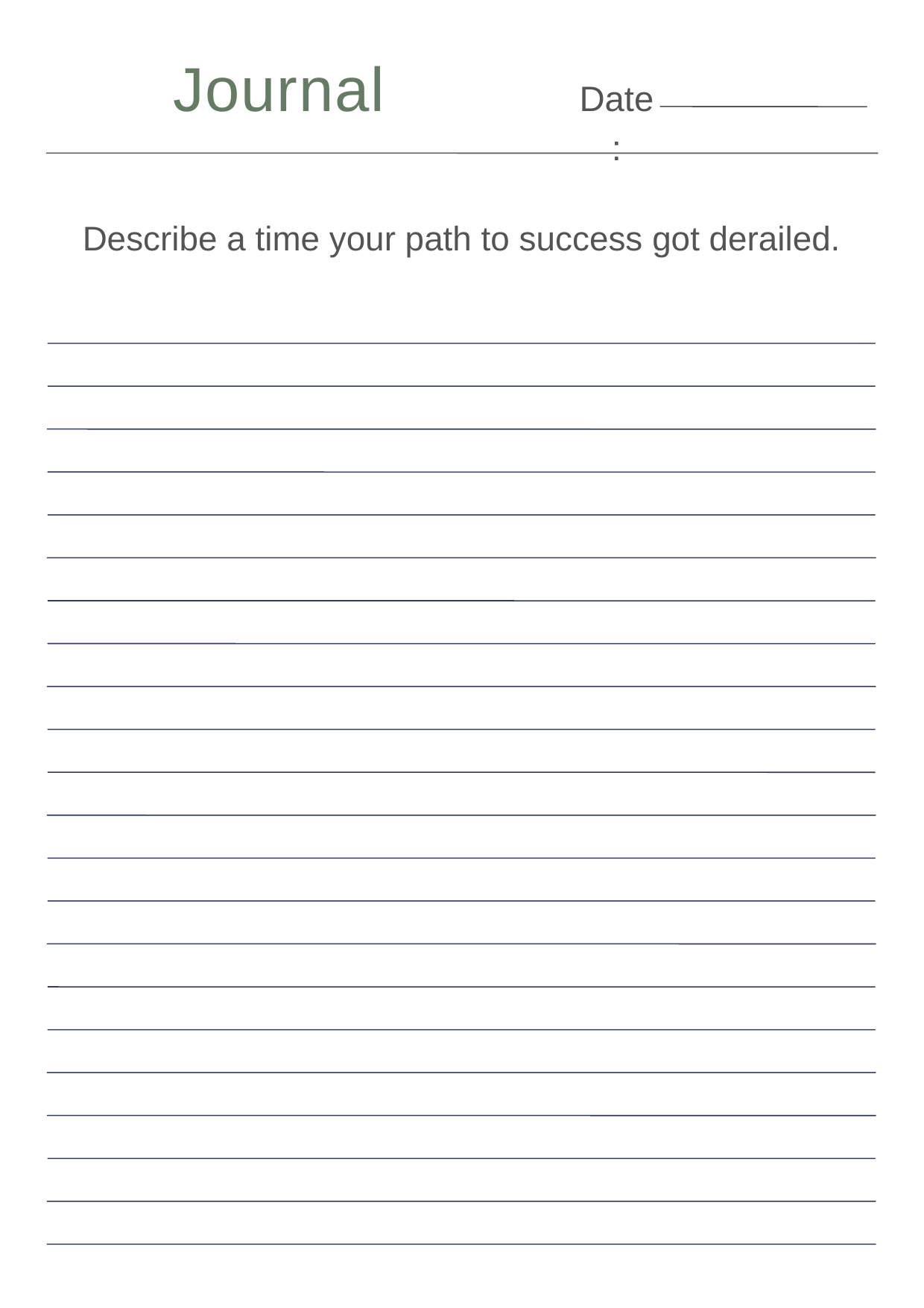

Journal
Date:

Describe a time your path to success got derailed.